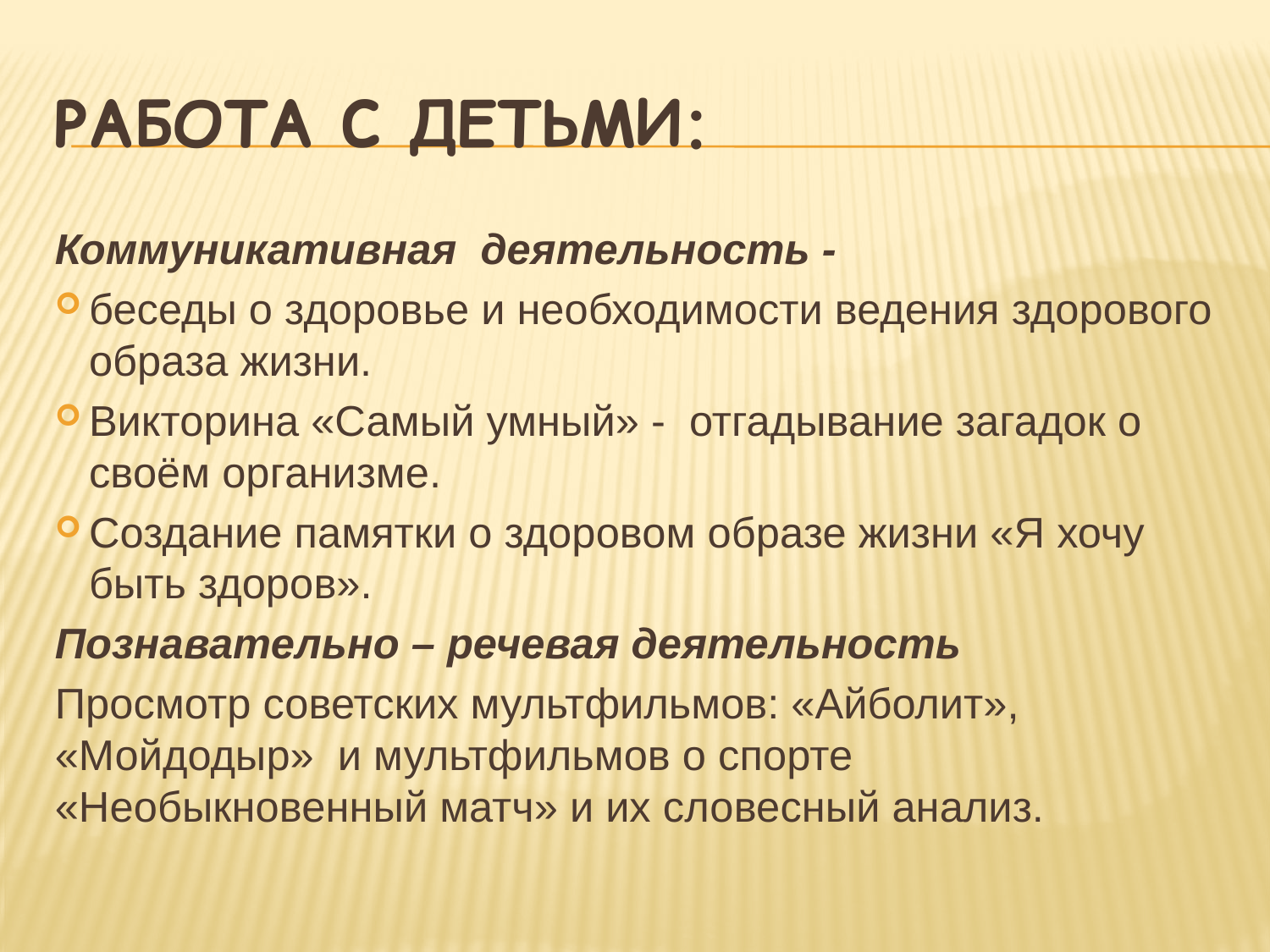

# Работа с детьми:
Коммуникативная  деятельность -
беседы о здоровье и необходимости ведения здорового образа жизни.
Викторина «Самый умный» -  отгадывание загадок о своём организме.
Создание памятки о здоровом образе жизни «Я хочу быть здоров».
Познавательно – речевая деятельность
Просмотр советских мультфильмов: «Айболит», «Мойдодыр»  и мультфильмов о спорте «Необыкновенный матч» и их словесный анализ.